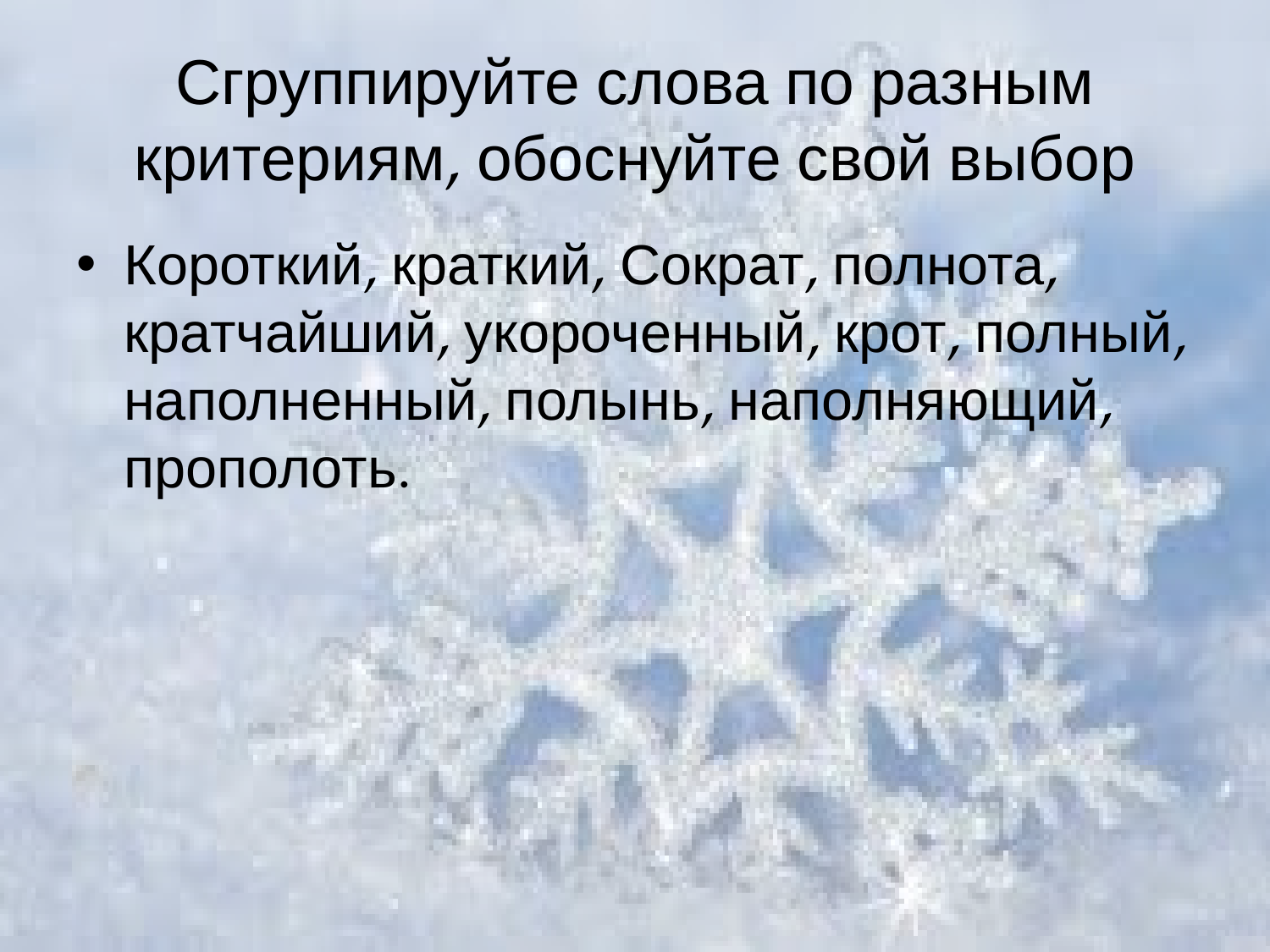

# Сгруппируйте слова по разным критериям, обоснуйте свой выбор
Короткий, краткий, Сократ, полнота, кратчайший, укороченный, крот, полный, наполненный, полынь, наполняющий, прополоть.